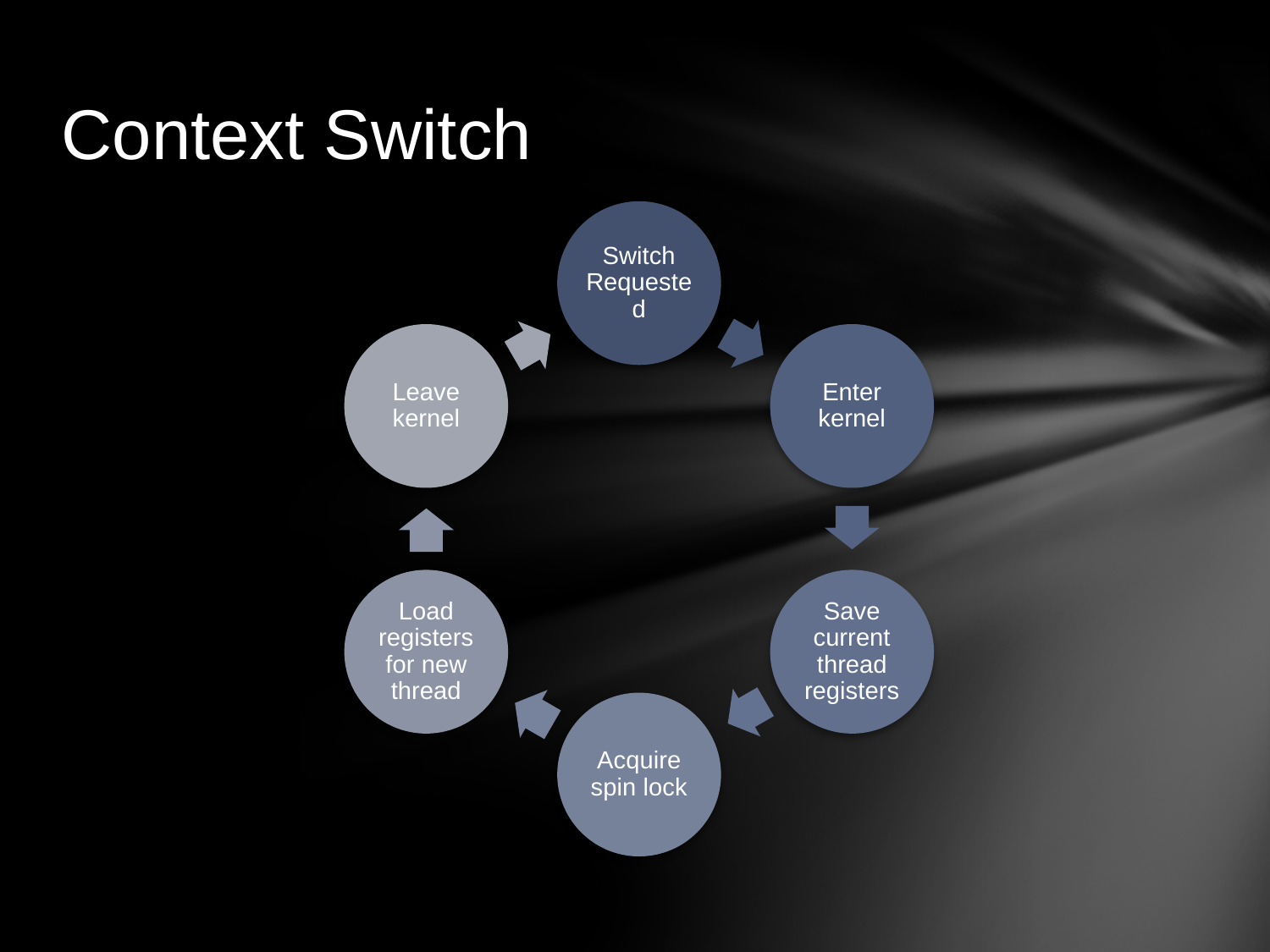

# Context Switch
Switch Requested

Enter kernel

Save current thread registers

Acquire spin lock

Load registers for new thread

Leave kernel